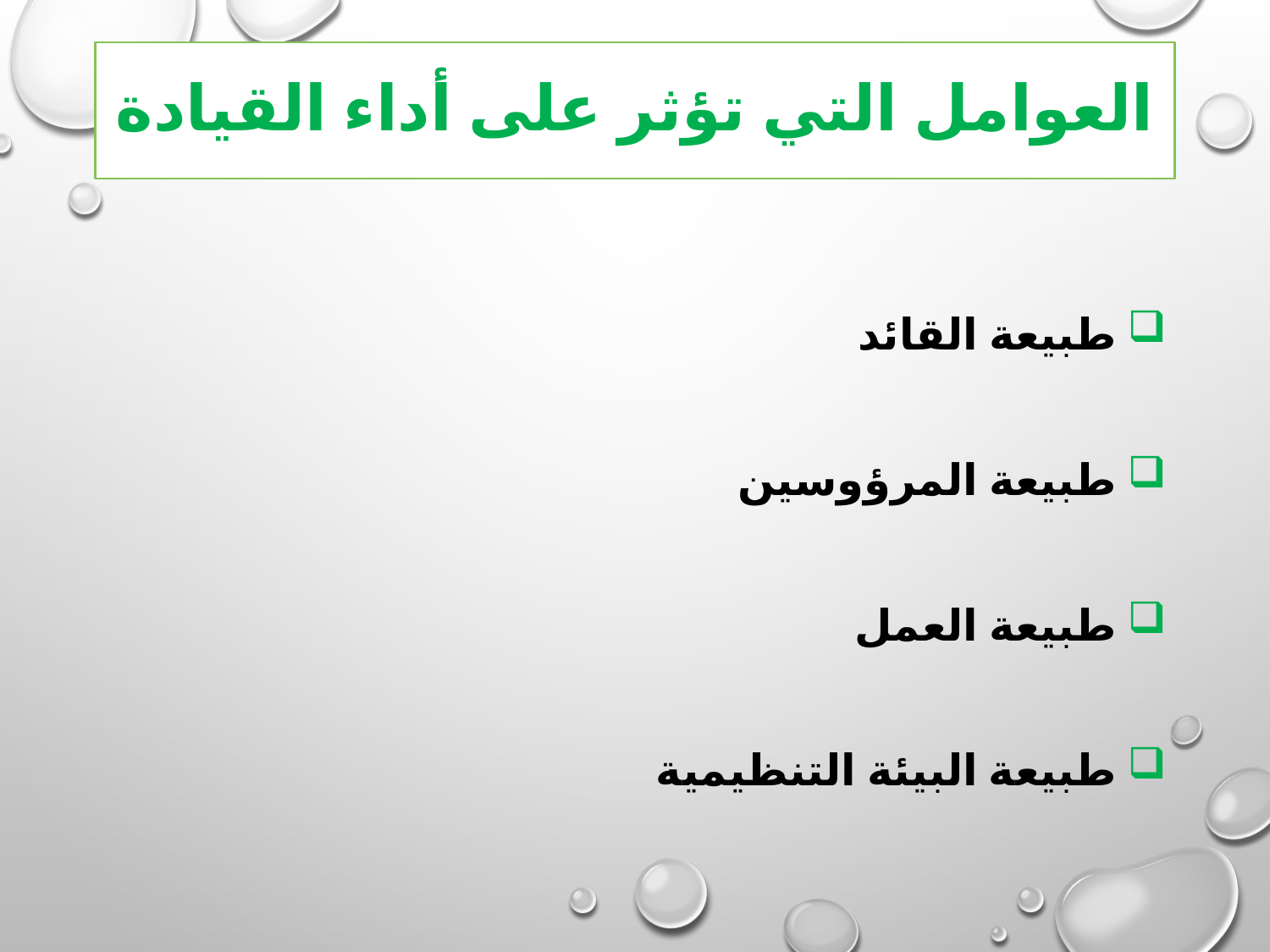

# العوامل التي تؤثر على أداء القيادة
 طبيعة القائد
 طبيعة المرؤوسين
 طبيعة العمل
 طبيعة البيئة التنظيمية